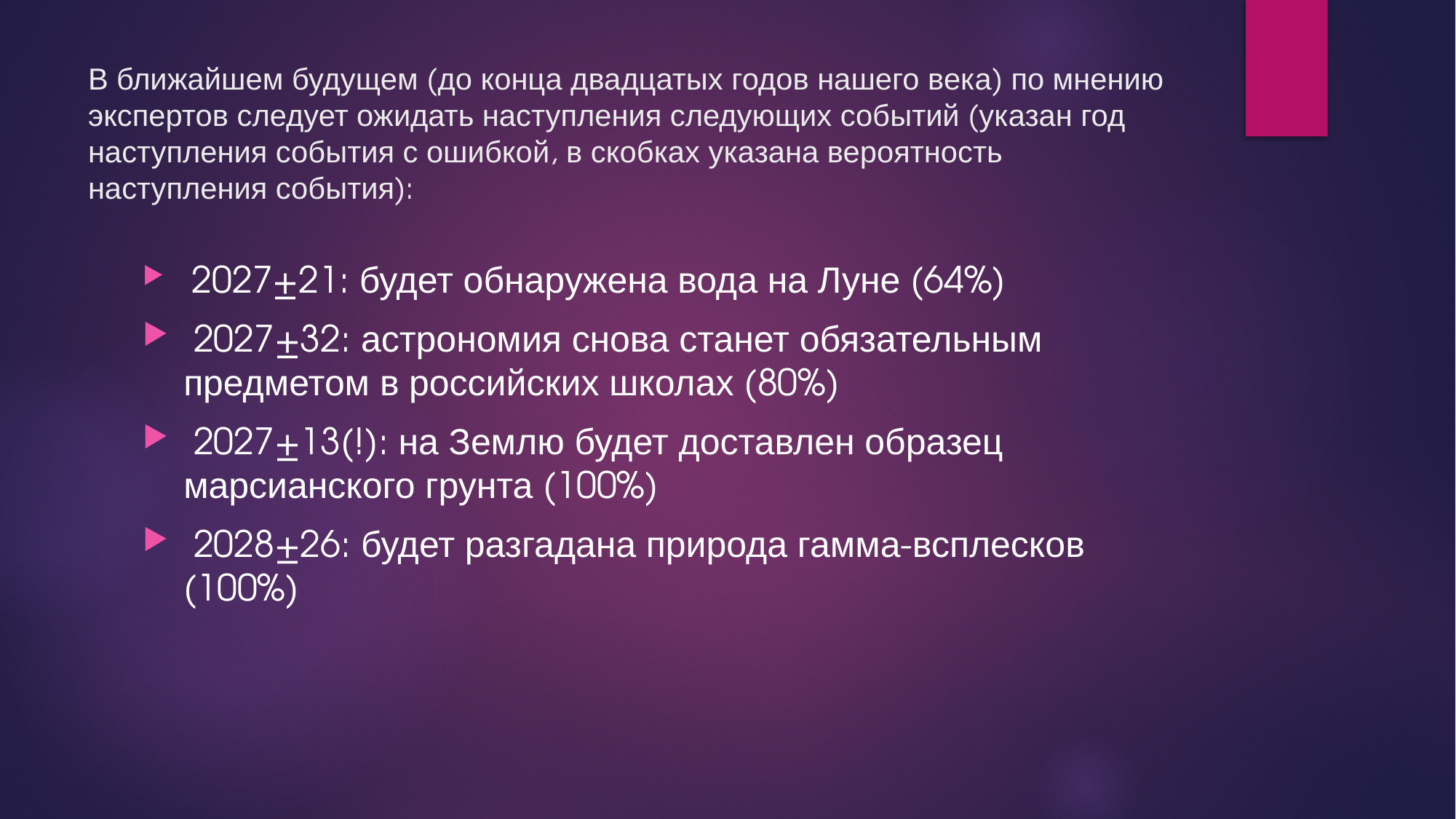

# В ближайшем будущем (до конца двадцатых годов нашего века) по мнению экспертов следует ожидать наступления следующих событий (указан год наступления события с ошибкой, в скобках указана вероятность наступления события):

 2027±21: будет обнаружена вода на Луне (64%)
 2027±32: астрономия снова станет обязательным предметом в российских школах (80%)
 2027±13(!): на Землю будет доставлен образец марсианского грунта (100%)
 2028±26: будет разгадана природа гамма-всплесков (100%)